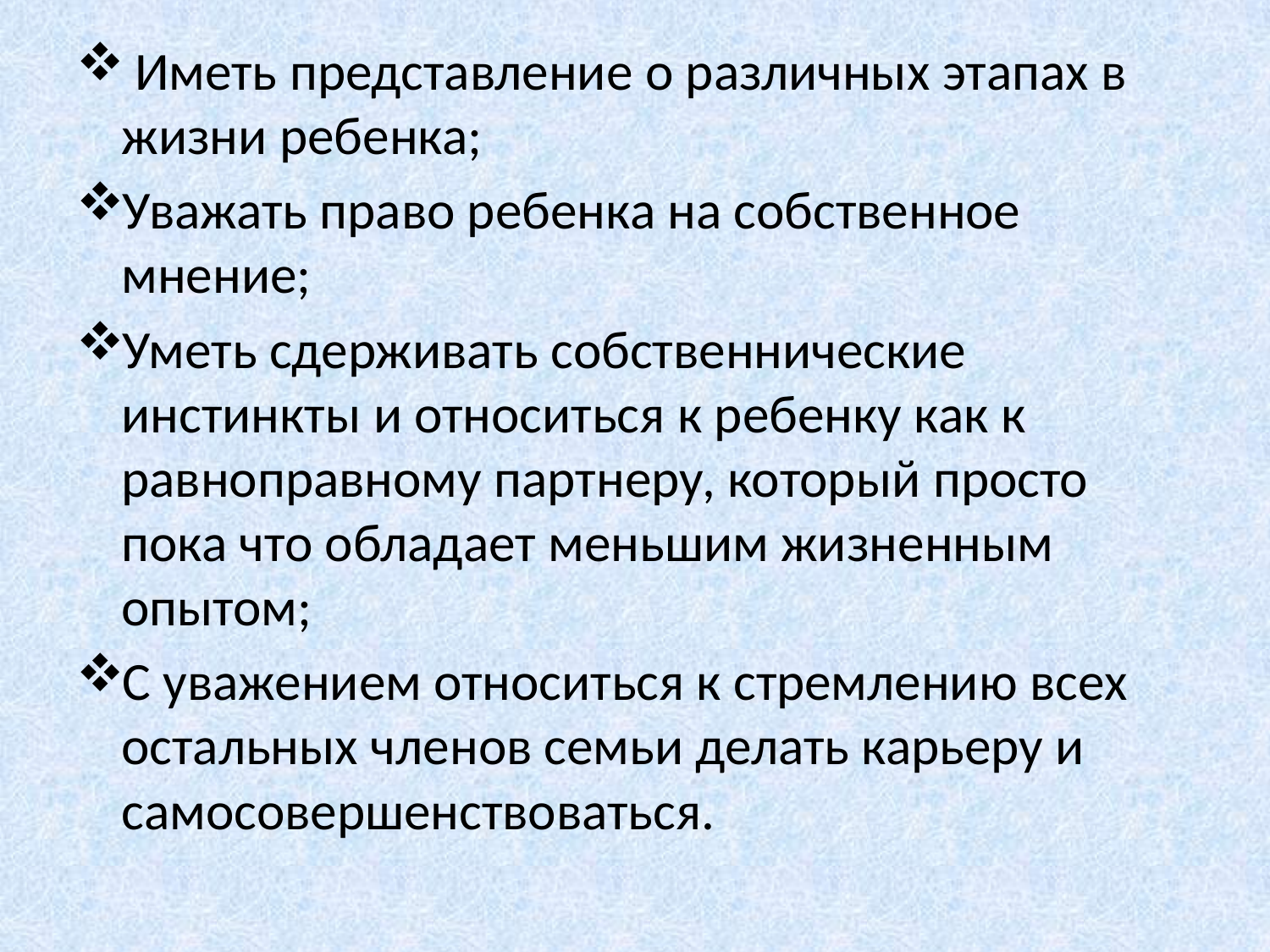

Иметь представление о различных этапах в жизни ребенка;
Уважать право ребенка на собственное мнение;
Уметь сдерживать собственнические инстинкты и относиться к ребенку как к равноправному партнеру, который просто пока что обладает меньшим жизненным опытом;
С уважением относиться к стремлению всех остальных членов семьи делать карьеру и самосовершенствоваться.